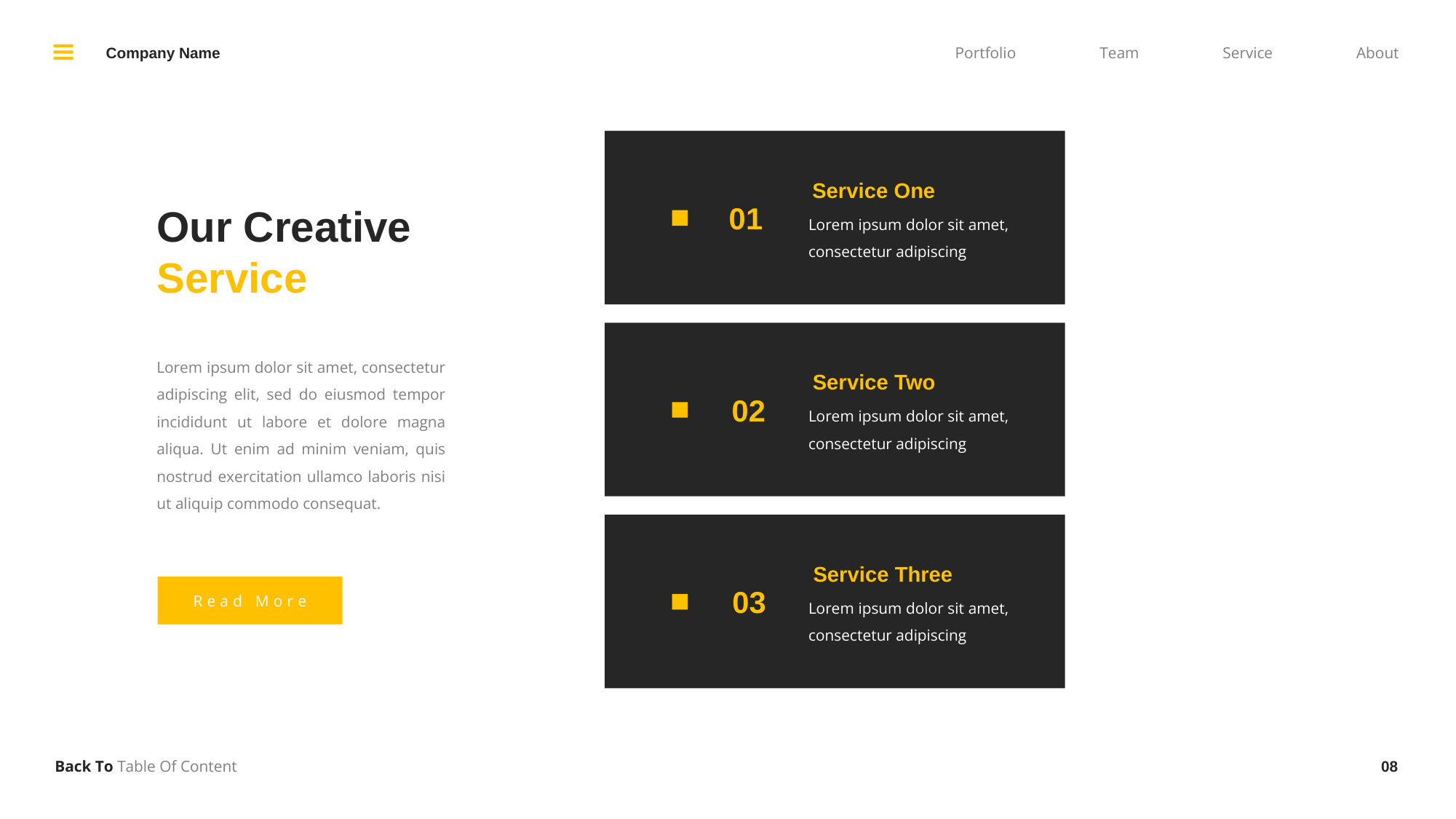

Company Name
Portfolio
Team
Service
About

Service One
01
Lorem ipsum dolor sit amet, consectetur adipiscing

Our Creative Service

Lorem ipsum dolor sit amet, consectetur adipiscing elit, sed do eiusmod tempor incididunt ut labore et dolore magna aliqua. Ut enim ad minim veniam, quis nostrud exercitation ullamco laboris nisi ut aliquip commodo consequat.
Service Two
02
Lorem ipsum dolor sit amet, consectetur adipiscing

Service Three
03
Lorem ipsum dolor sit amet, consectetur adipiscing

Read More
08
Back To Table Of Content